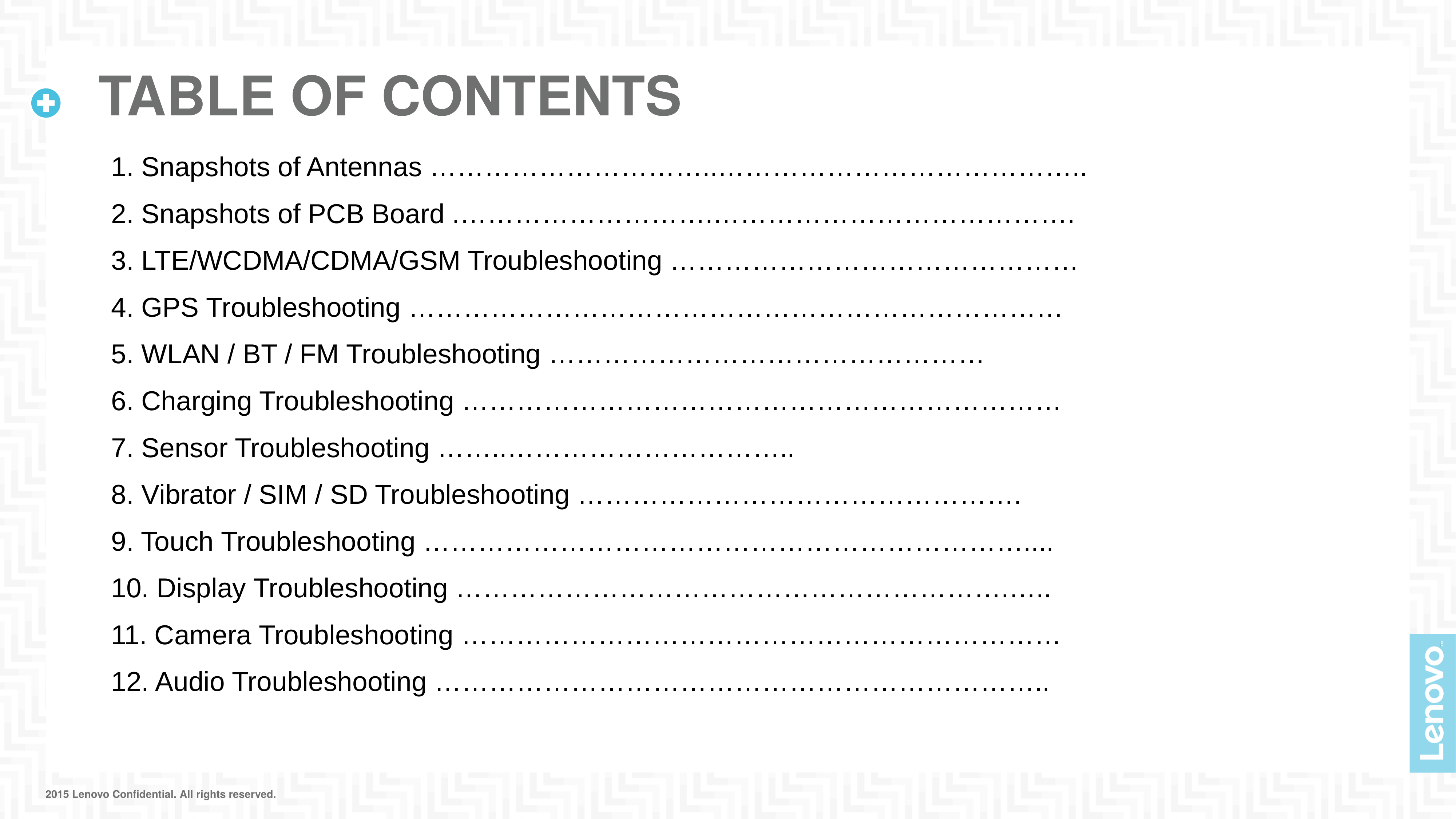

# TABLE OF CONTENTS
1. Snapshots of Antennas …………………………..…………………………………..
2. Snapshots of PCB Board .……………………….………………………………….
3. LTE/WCDMA/CDMA/GSM Troubleshooting ………………………………………
4. GPS Troubleshooting ………………………………………………………………
5. WLAN / BT / FM Troubleshooting …………………………………………
6. Charging Troubleshooting …………………………………………………………
7. Sensor Troubleshooting ……..…………………………..
8. Vibrator / SIM / SD Troubleshooting ………………………………………….
9. Touch Troubleshooting …………………………………………………………....
10. Display Troubleshooting …………………………………………………….…..
11. Camera Troubleshooting …………………………………………………………
12. Audio Troubleshooting …………………………………………………………..